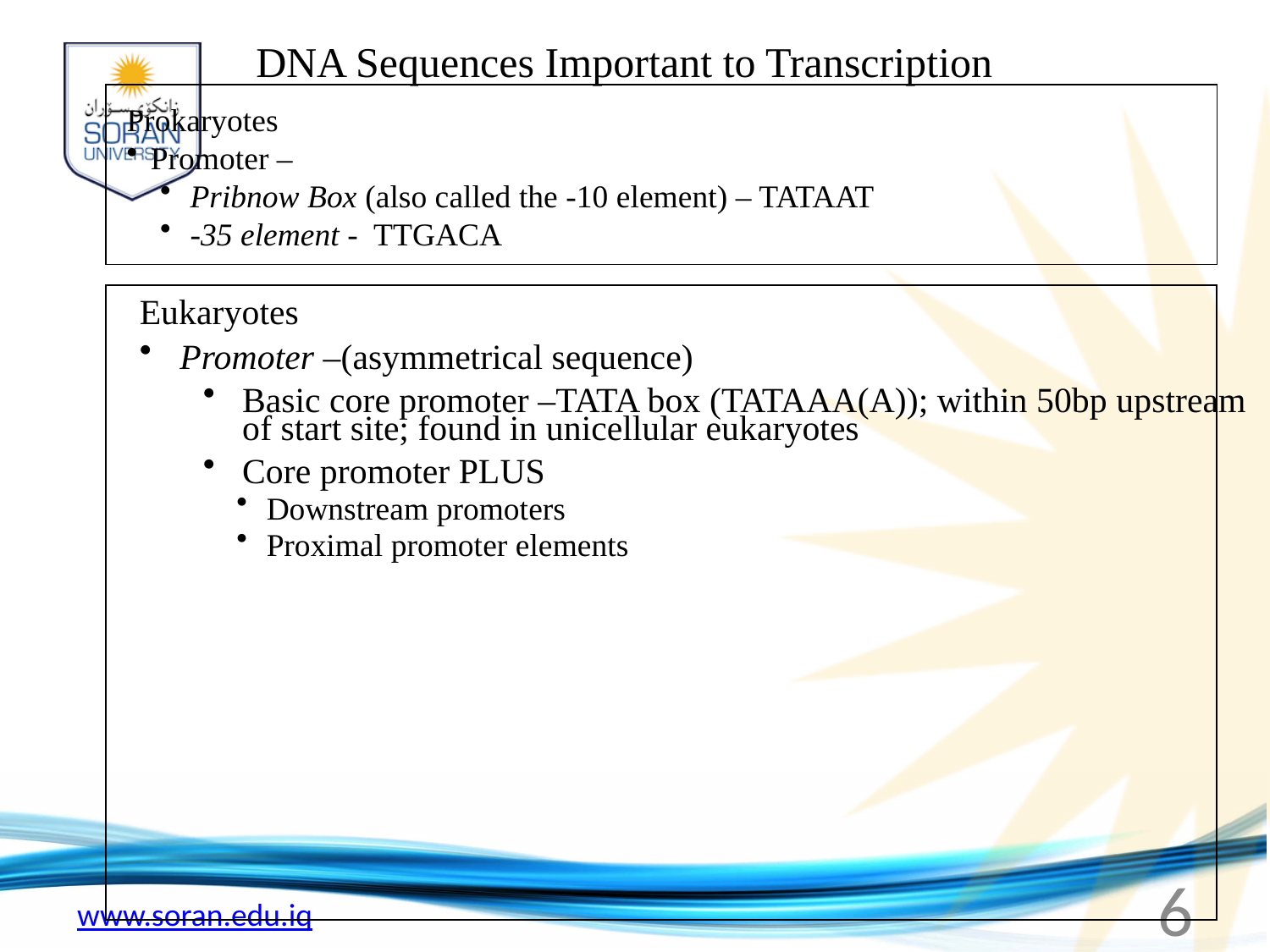

DNA Sequences Important to Transcription

Prokaryotes
Promoter –
Pribnow Box (also called the -10 element) – TATAAT
-35 element -  TTGACA

Eukaryotes
Promoter –(asymmetrical sequence)
Basic core promoter –TATA box (TATAAA(A)); within 50bp upstream of start site; found in unicellular eukaryotes
Core promoter PLUS
Downstream promoters
Proximal promoter elements

6